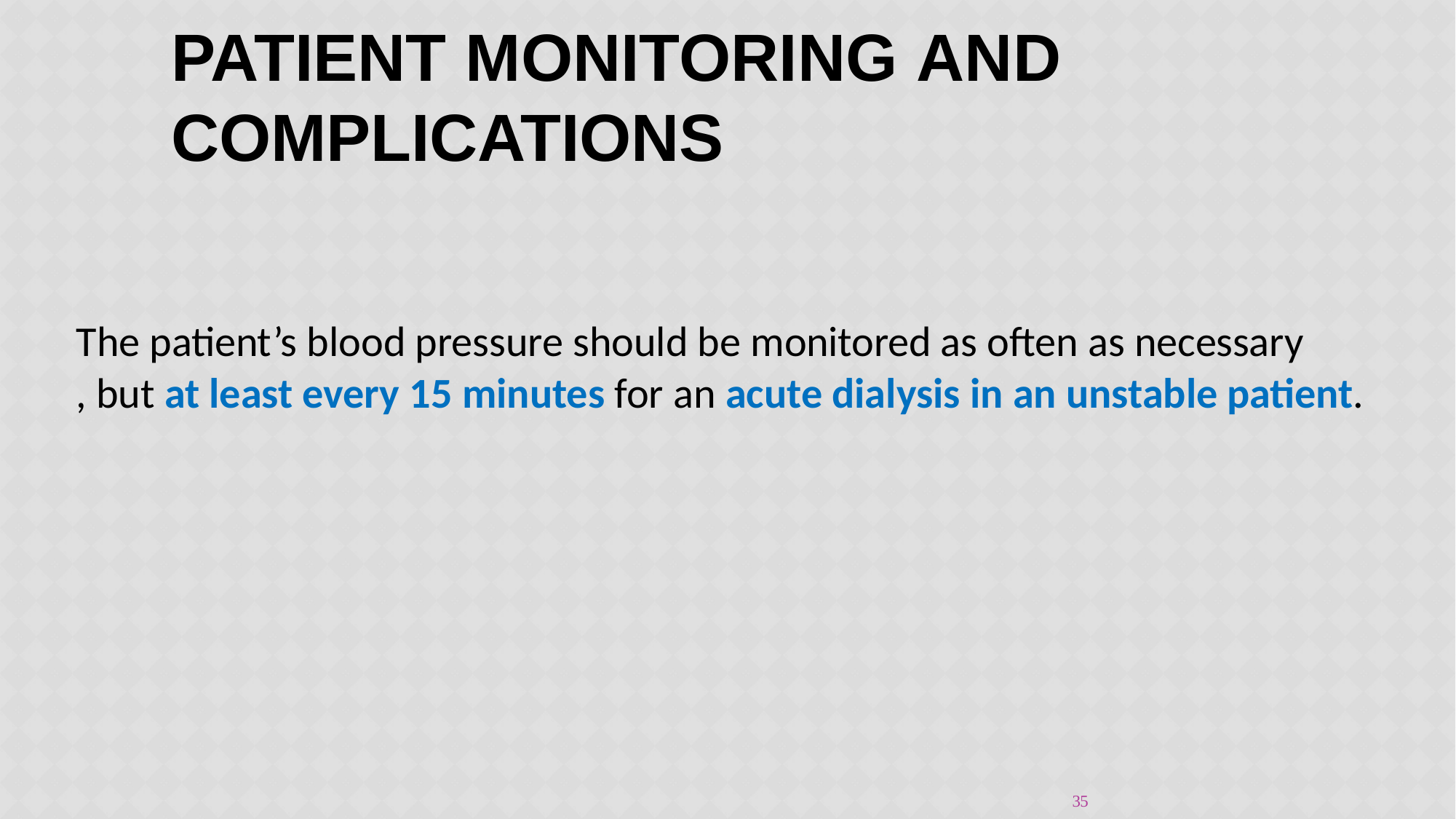

# Patient monitoring and complications
The patient’s blood pressure should be monitored as often as necessary
, but at least every 15 minutes for an acute dialysis in an unstable patient.
35